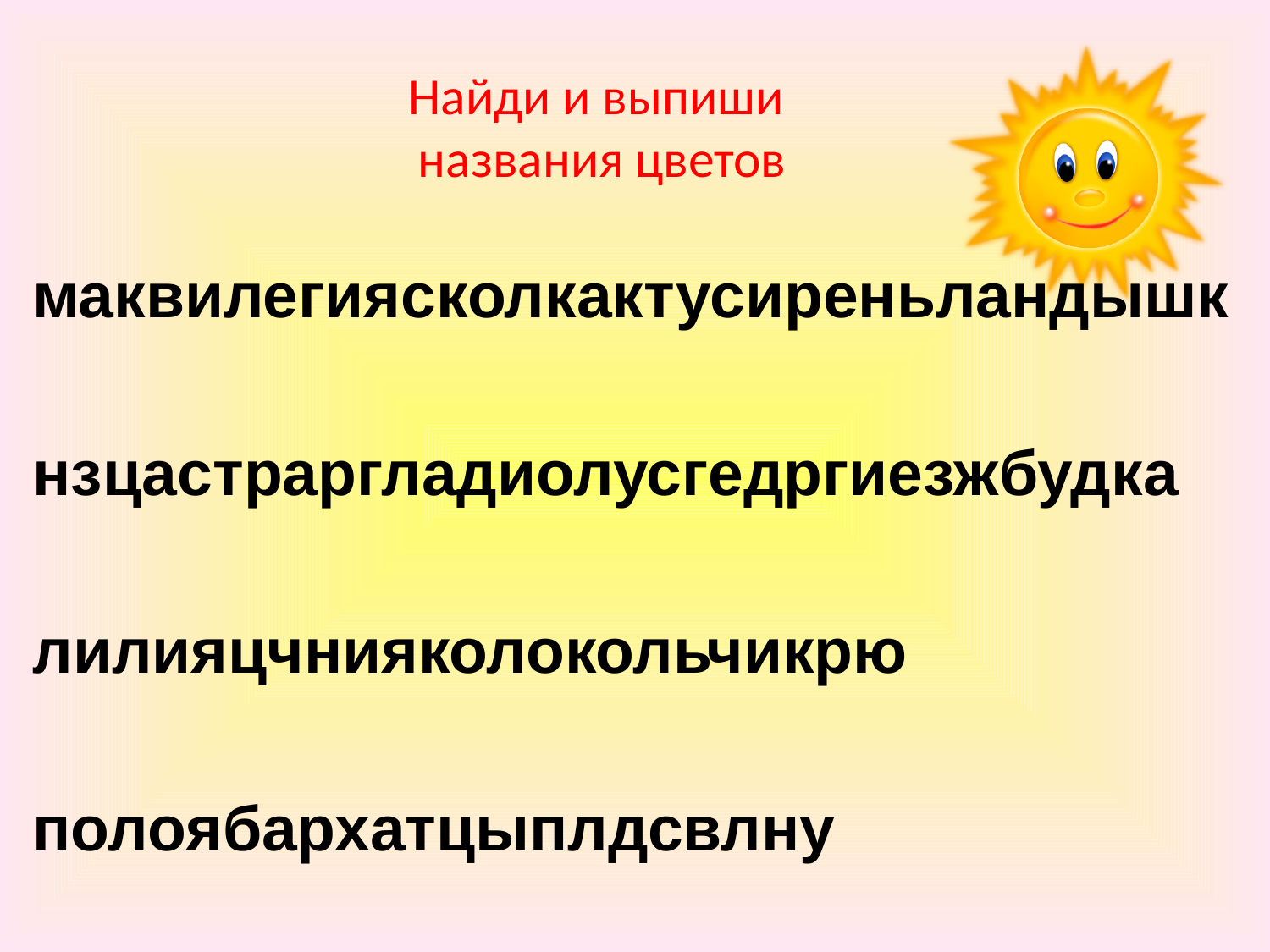

# Найди и выпиши названия цветов
маквилегиясколкактусиреньландышк

нзцастраргладиолусгедргиезжбудка

лилияцчнияколокольчикрю

полоябархатцыплдсвлну